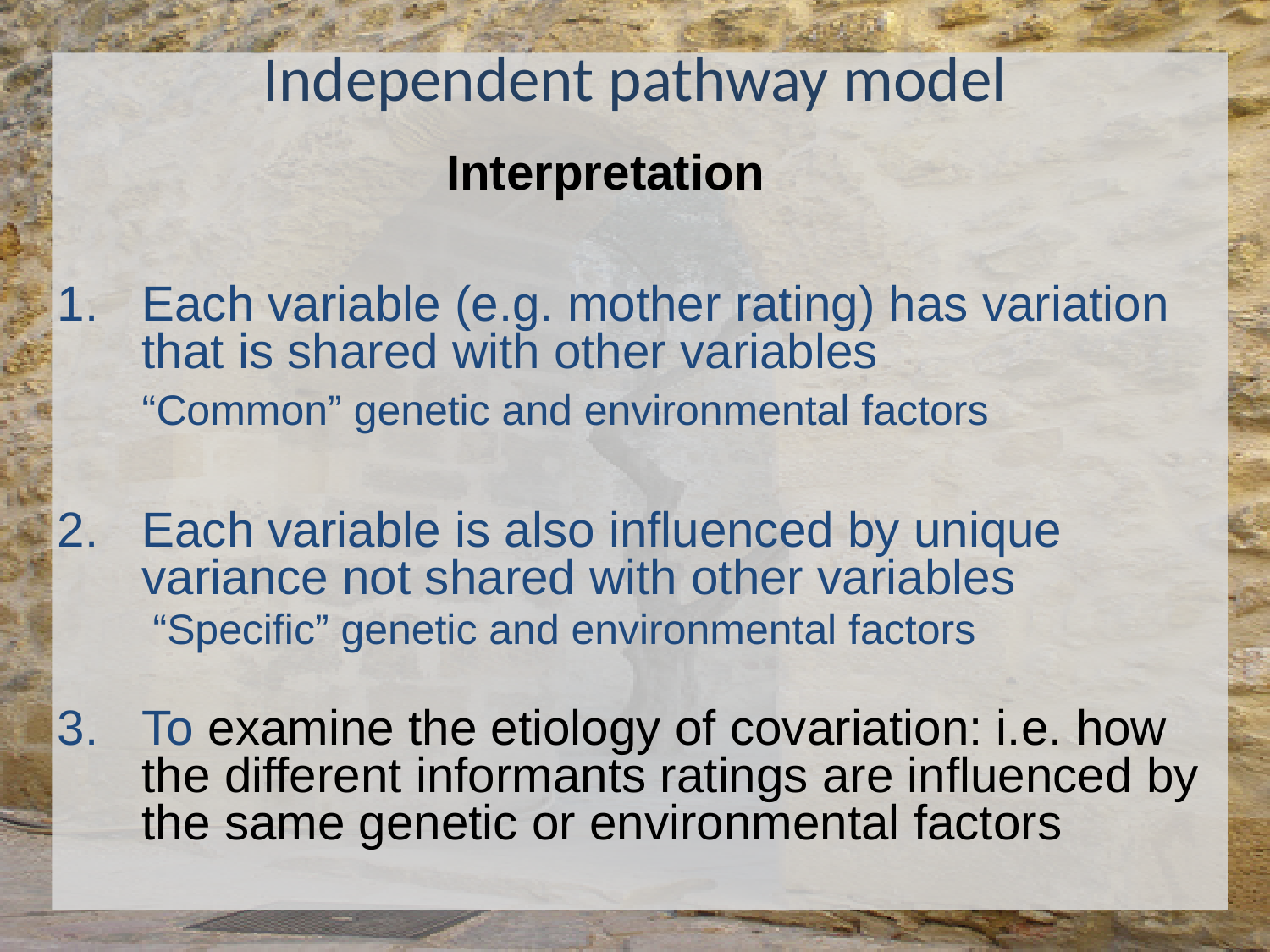

# Independent pathway model

Interpretation
Each variable (e.g. mother rating) has variation that is shared with other variables
	“Common” genetic and environmental factors

Each variable is also influenced by unique variance not shared with other variables
	 “Specific” genetic and environmental factors

To examine the etiology of covariation: i.e. how the different informants ratings are influenced by the same genetic or environmental factors